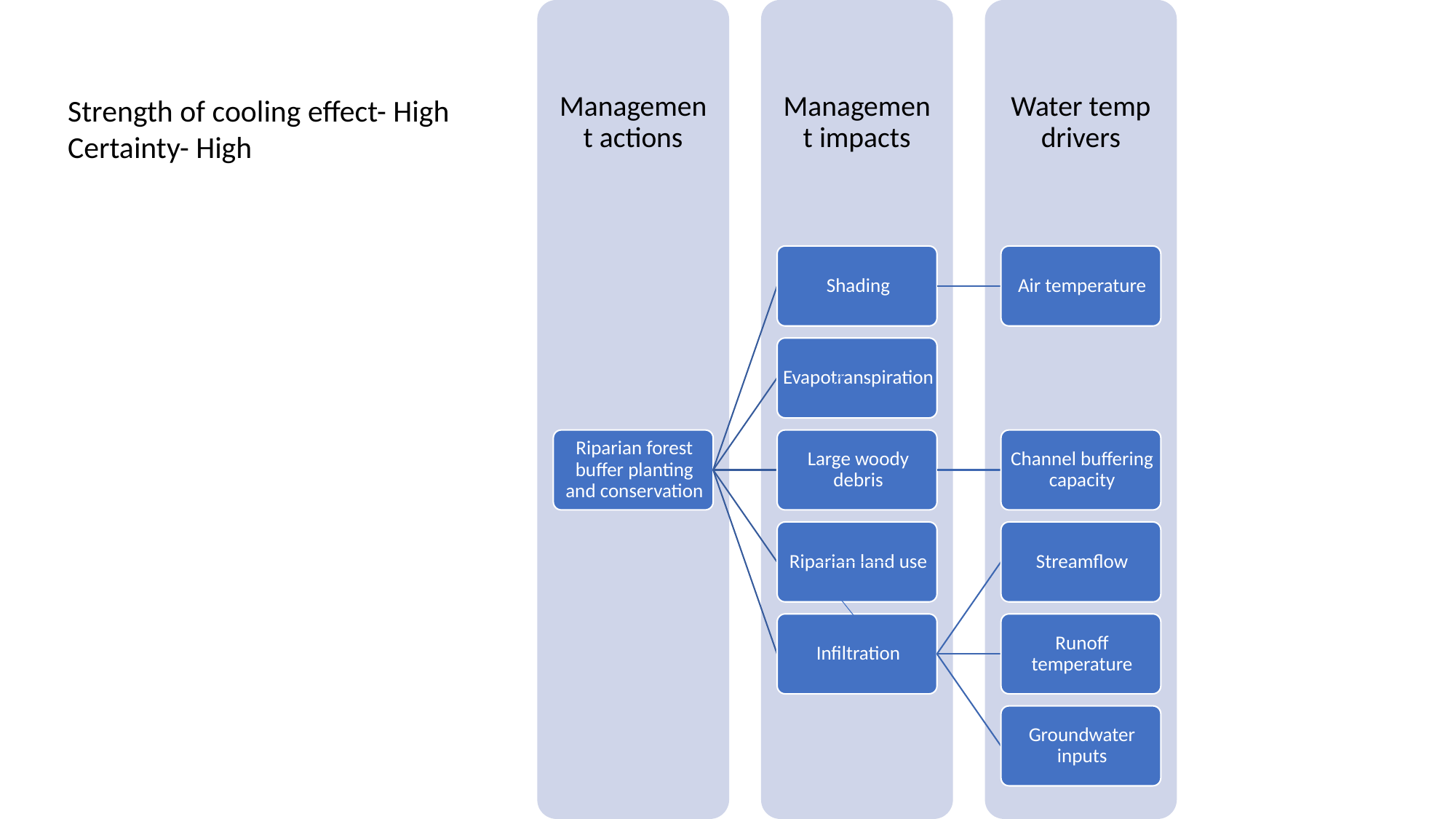

Water temp drivers
Management impacts
Management actions
Riparian forest buffer planting and conservation

Shading

Air temperature

Evapotranspiration

Large woody debris

Channel buffering capacity

Riparian land use

Infiltration

Streamflow

Runoff temperature

Groundwater inputs
Strength of cooling effect- High
Certainty- High